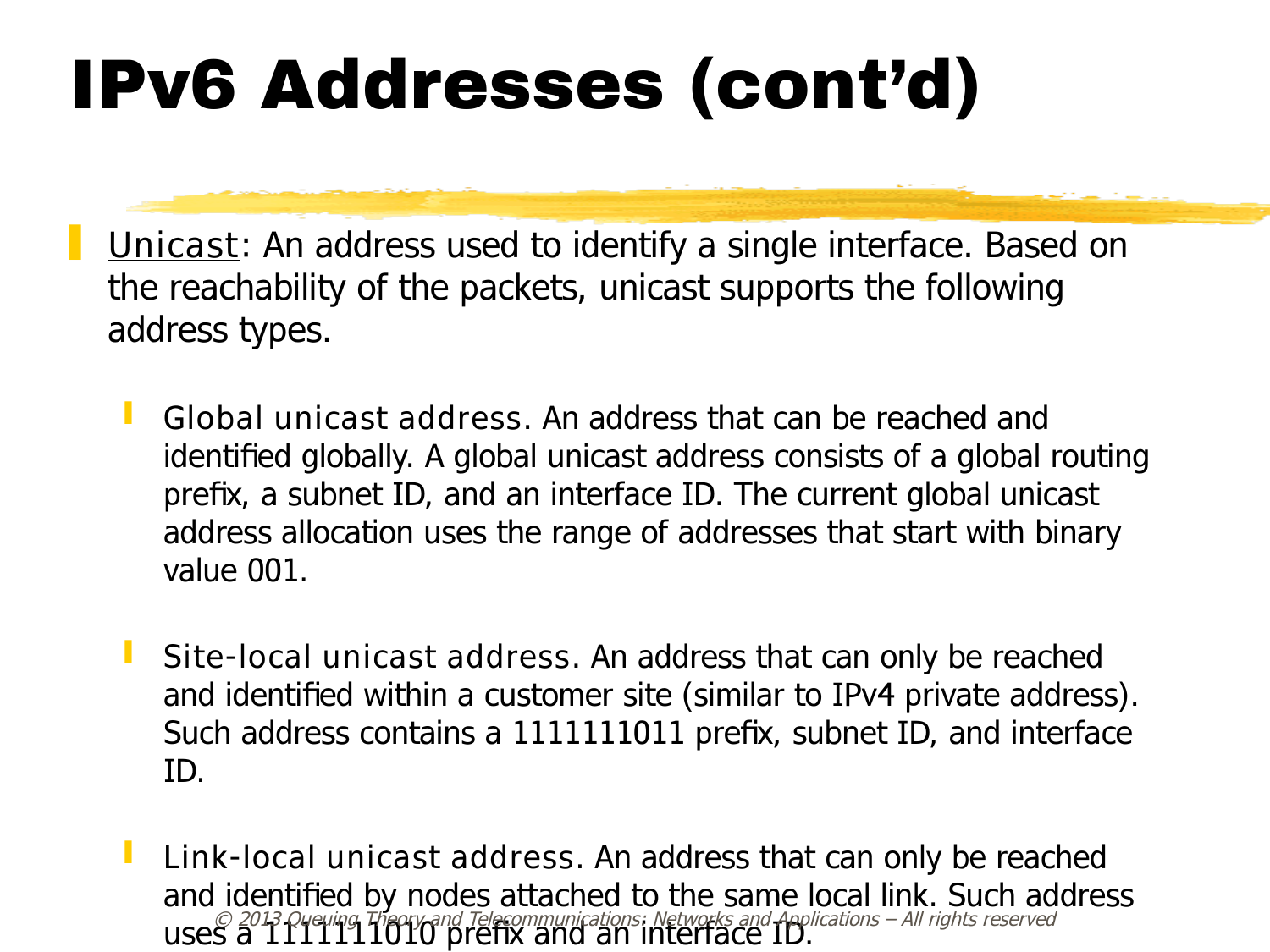

# IPv6 Addresses (cont’d)
Unicast: An address used to identify a single interface. Based on the reachability of the packets, unicast supports the following address types.

Global unicast address. An address that can be reached and identified globally. A global unicast address consists of a global routing prefix, a subnet ID, and an interface ID. The current global unicast address allocation uses the range of addresses that start with binary value 001.

Site-local unicast address. An address that can only be reached and identified within a customer site (similar to IPv4 private address). Such address contains a 1111111011 prefix, subnet ID, and interface ID.

Link-local unicast address. An address that can only be reached and identified by nodes attached to the same local link. Such address uses a 1111111010 prefix and an interface ID.
© 2013 Queuing Theory and Telecommunications: Networks and Applications – All rights reserved